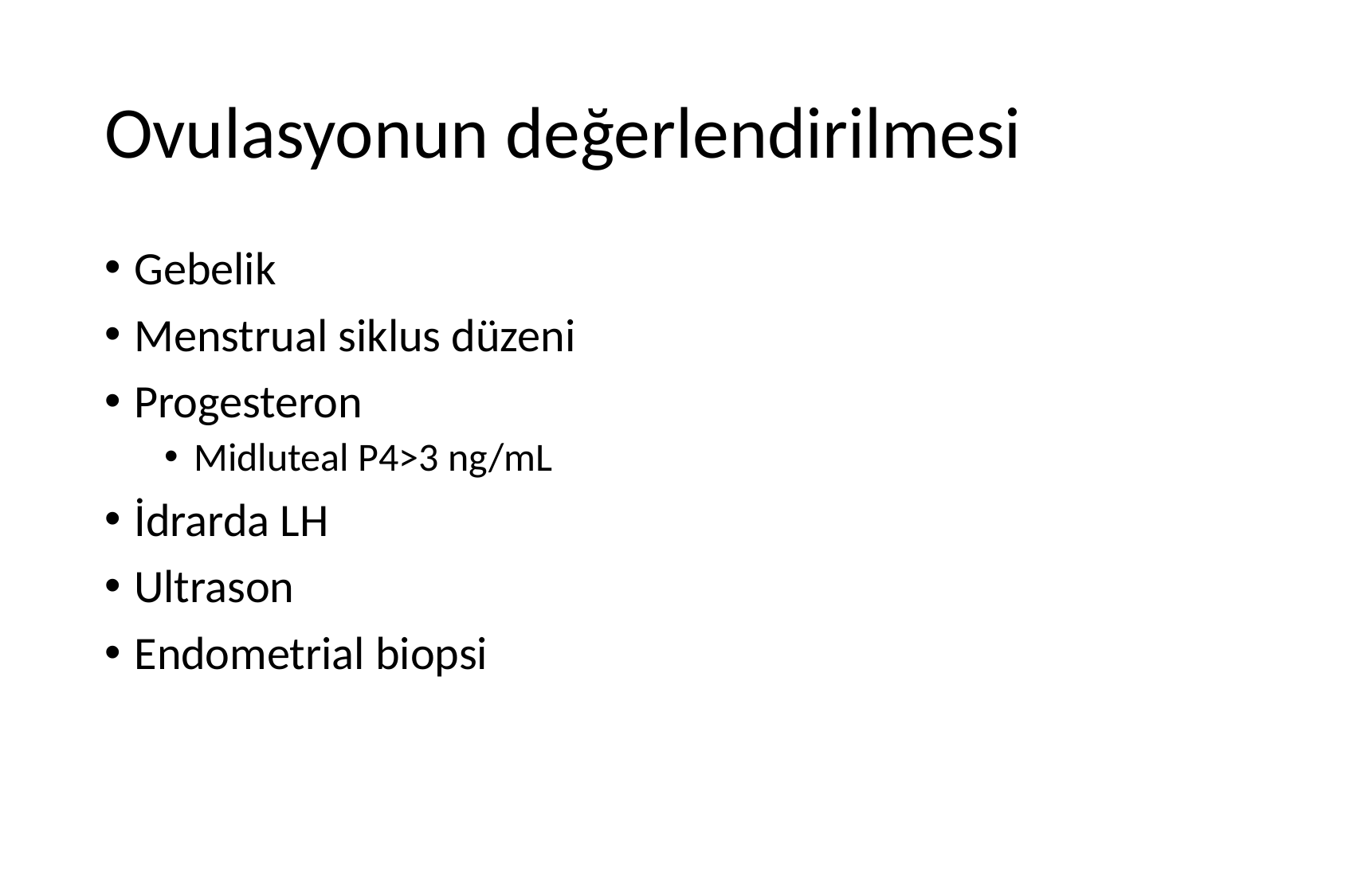

# Ovulasyonun değerlendirilmesi
Gebelik
Menstrual siklus düzeni
Progesteron
Midluteal P4>3 ng/mL
İdrarda LH
Ultrason
Endometrial biopsi